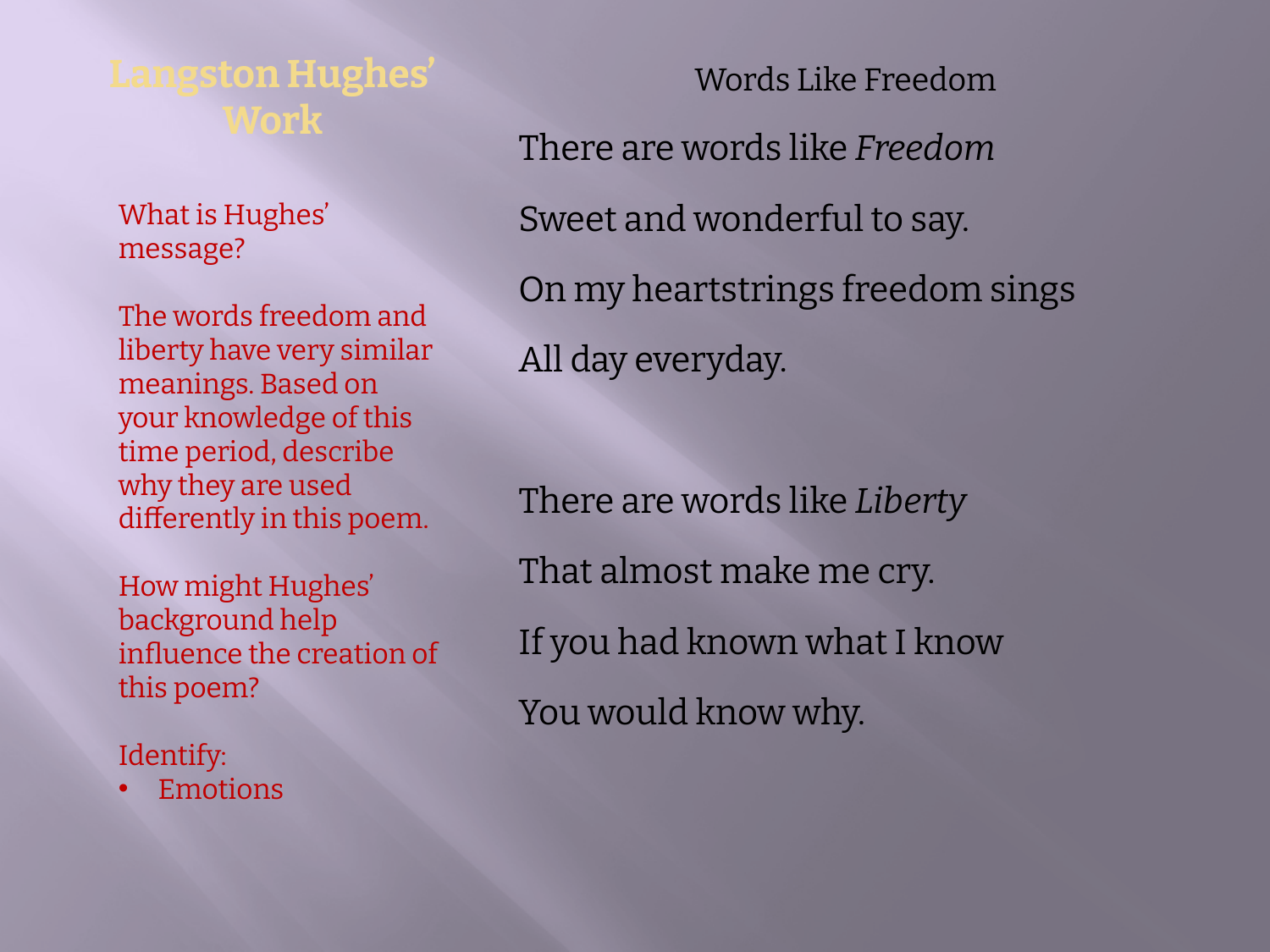

# Langston Hughes’ Work

Words Like Freedom
There are words like Freedom
Sweet and wonderful to say.
On my heartstrings freedom sings
All day everyday.

There are words like Liberty
That almost make me cry.
If you had known what I know
You would know why.

What is Hughes’ message?

The words freedom and liberty have very similar meanings. Based on your knowledge of this time period, describe why they are used differently in this poem.

How might Hughes’ background help influence the creation of this poem?

Identify:
Emotions